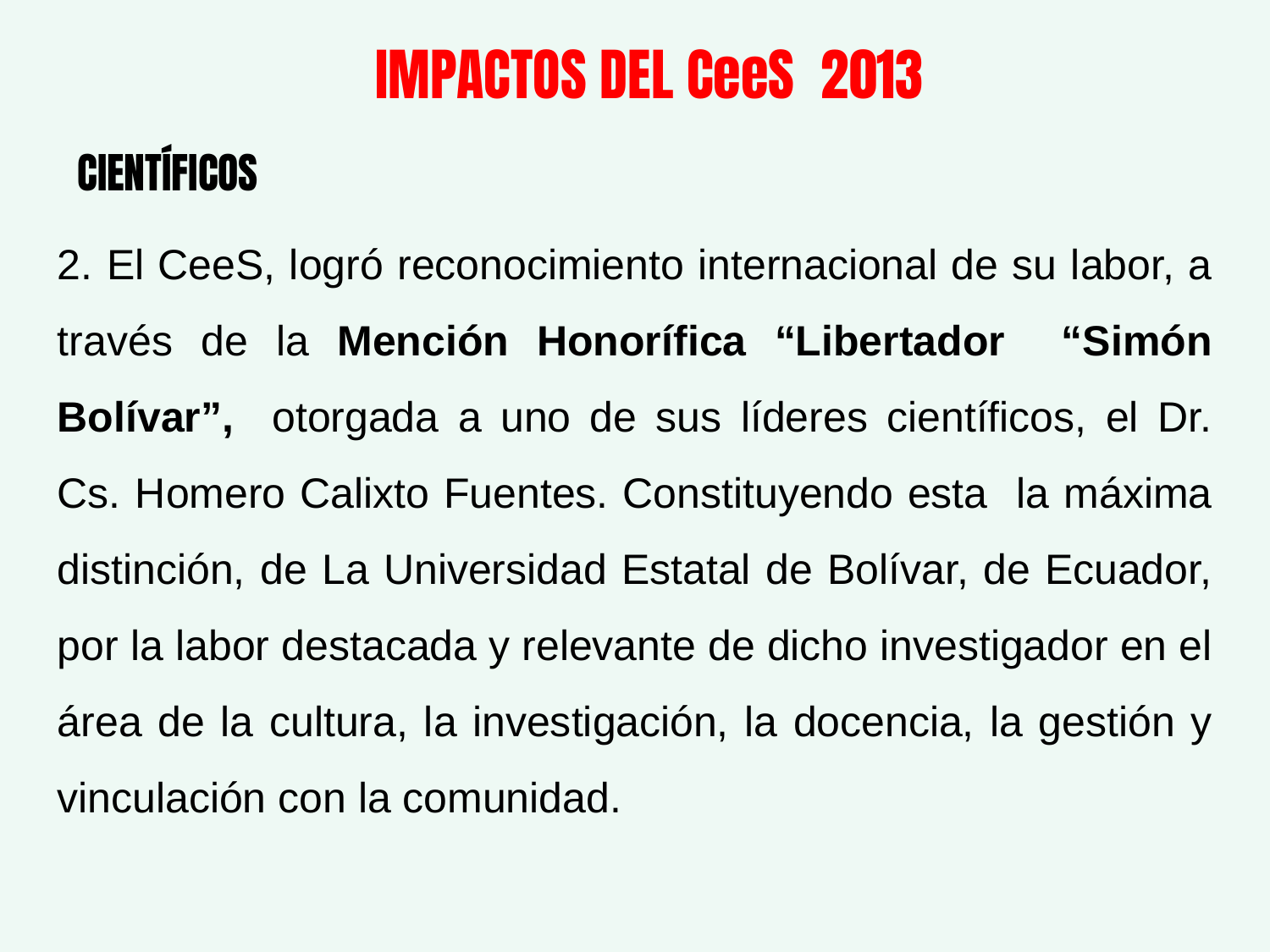

IMPACTOS DEL CeeS  2013
CIENTÍFICOS
2. El CeeS, logró reconocimiento internacional de su labor, a través de la Mención Honorífica “Libertador  “Simón Bolívar”,  otorgada a uno de sus líderes científicos, el Dr. Cs. Homero Calixto Fuentes. Constituyendo esta  la máxima distinción, de La Universidad Estatal de Bolívar, de Ecuador, por la labor destacada y relevante de dicho investigador en el área de la cultura, la investigación, la docencia, la gestión y vinculación con la comunidad.